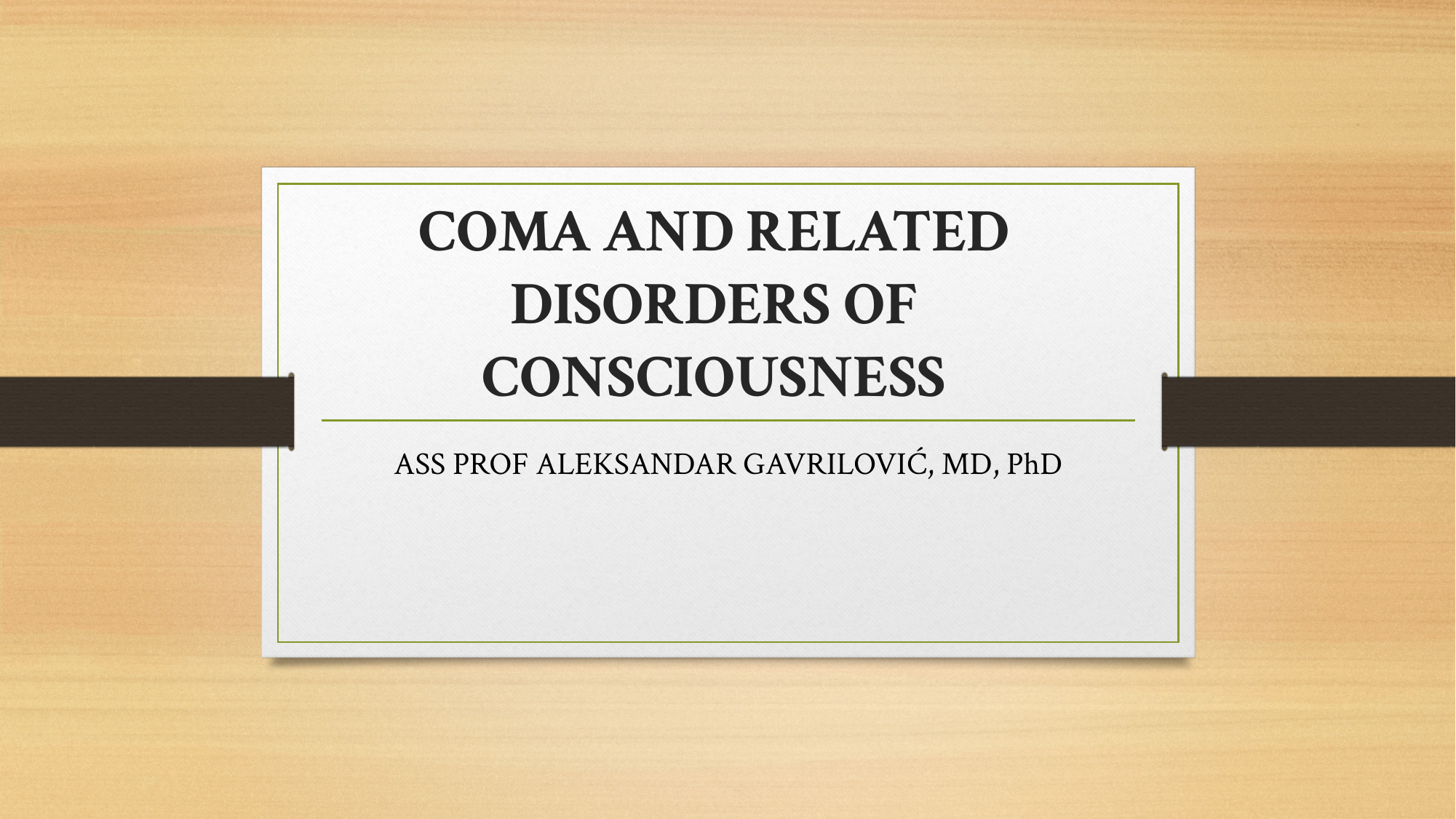

# COMA AND RELATED DISORDERS OF CONSCIOUSNESS
ASS PROF ALEKSANDAR GAVRILOVIĆ, MD, PhD